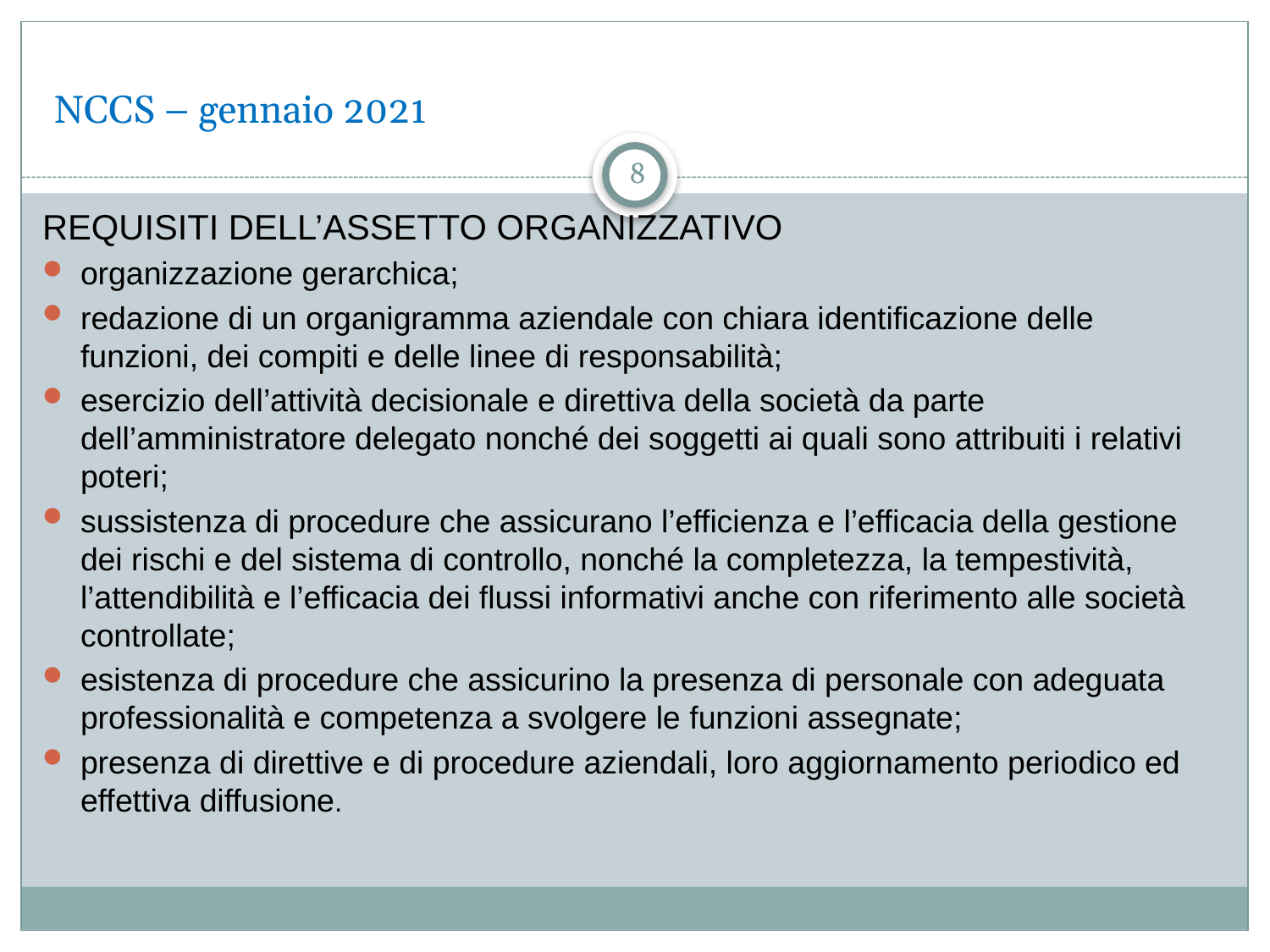

# NCCS – gennaio 2021
8
REQUISITI DELL’ASSETTO ORGANIZZATIVO
organizzazione gerarchica;
redazione di un organigramma aziendale con chiara identificazione delle funzioni, dei compiti e delle linee di responsabilità;
esercizio dell’attività decisionale e direttiva della società da parte dell’amministratore delegato nonché dei soggetti ai quali sono attribuiti i relativi poteri;
sussistenza di procedure che assicurano l’efficienza e l’efficacia della gestione dei rischi e del sistema di controllo, nonché la completezza, la tempestività, l’attendibilità e l’efficacia dei flussi informativi anche con riferimento alle società controllate;
esistenza di procedure che assicurino la presenza di personale con adeguata professionalità e competenza a svolgere le funzioni assegnate;
presenza di direttive e di procedure aziendali, loro aggiornamento periodico ed effettiva diffusione.